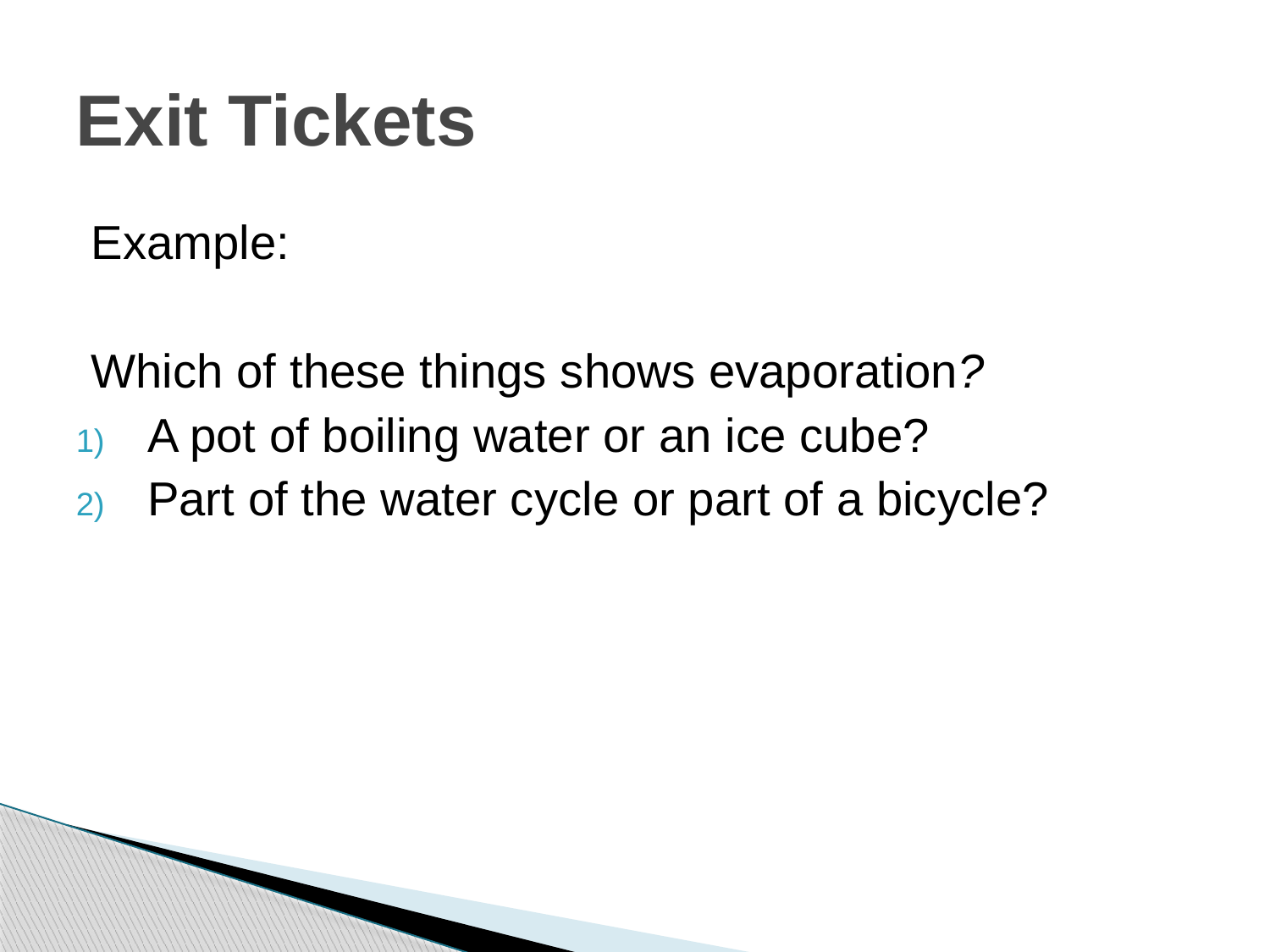

# Exit Tickets
Example:

Which of these things shows evaporation?
A pot of boiling water or an ice cube?
Part of the water cycle or part of a bicycle?